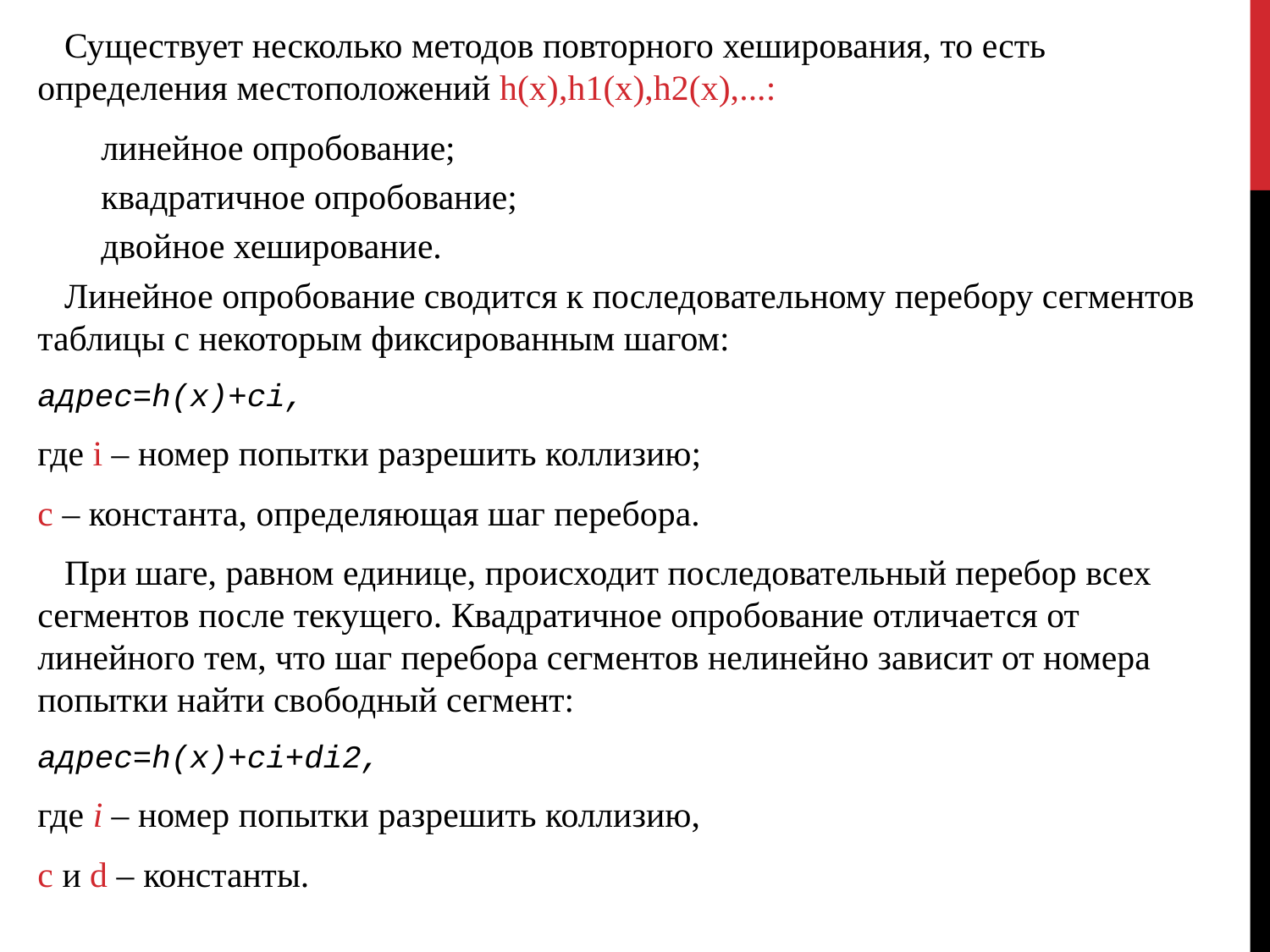

Существует несколько методов повторного хеширования, то есть определения местоположений h(x),h1(х),h2(х),...:
линейное опробование;
квадратичное опробование;
двойное хеширование.
   Линейное опробование сводится к последовательному перебору сегментов таблицы с некоторым фиксированным шагом:
адрес=h(x)+ci,
где i – номер попытки разрешить коллизию;
c – константа, определяющая шаг перебора.
   При шаге, равном единице, происходит последовательный перебор всех сегментов после текущего. Квадратичное опробование отличается от линейного тем, что шаг перебора сегментов нелинейно зависит от номера попытки найти свободный сегмент:
адрес=h(x)+ci+di2,
где i – номер попытки разрешить коллизию,
c и d – константы.